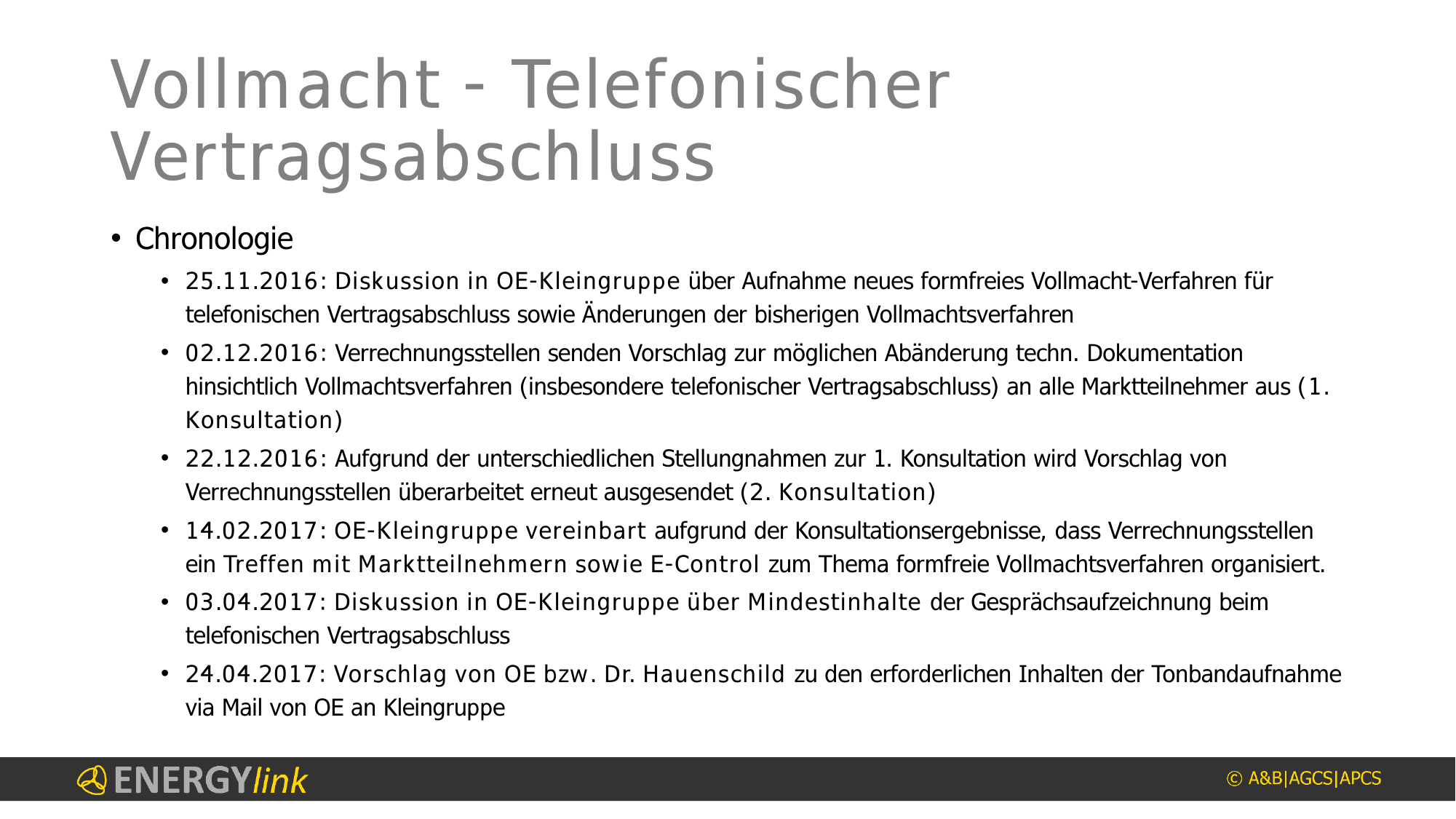

# Vollmacht - Telefonischer Vertragsabschluss
Chronologie
25.11.2016: Diskussion in OE-Kleingruppe über Aufnahme neues formfreies Vollmacht-Verfahren für telefonischen Vertragsabschluss sowie Änderungen der bisherigen Vollmachtsverfahren
02.12.2016: Verrechnungsstellen senden Vorschlag zur möglichen Abänderung techn. Dokumentation hinsichtlich Vollmachtsverfahren (insbesondere telefonischer Vertragsabschluss) an alle Marktteilnehmer aus (1. Konsultation)
22.12.2016: Aufgrund der unterschiedlichen Stellungnahmen zur 1. Konsultation wird Vorschlag von Verrechnungsstellen überarbeitet erneut ausgesendet (2. Konsultation)
14.02.2017: OE-Kleingruppe vereinbart aufgrund der Konsultationsergebnisse, dass Verrechnungsstellen ein Treffen mit Marktteilnehmern sowie E-Control zum Thema formfreie Vollmachtsverfahren organisiert.
03.04.2017: Diskussion in OE-Kleingruppe über Mindestinhalte der Gesprächsaufzeichnung beim telefonischen Vertragsabschluss
24.04.2017: Vorschlag von OE bzw. Dr. Hauenschild zu den erforderlichen Inhalten der Tonbandaufnahme via Mail von OE an Kleingruppe